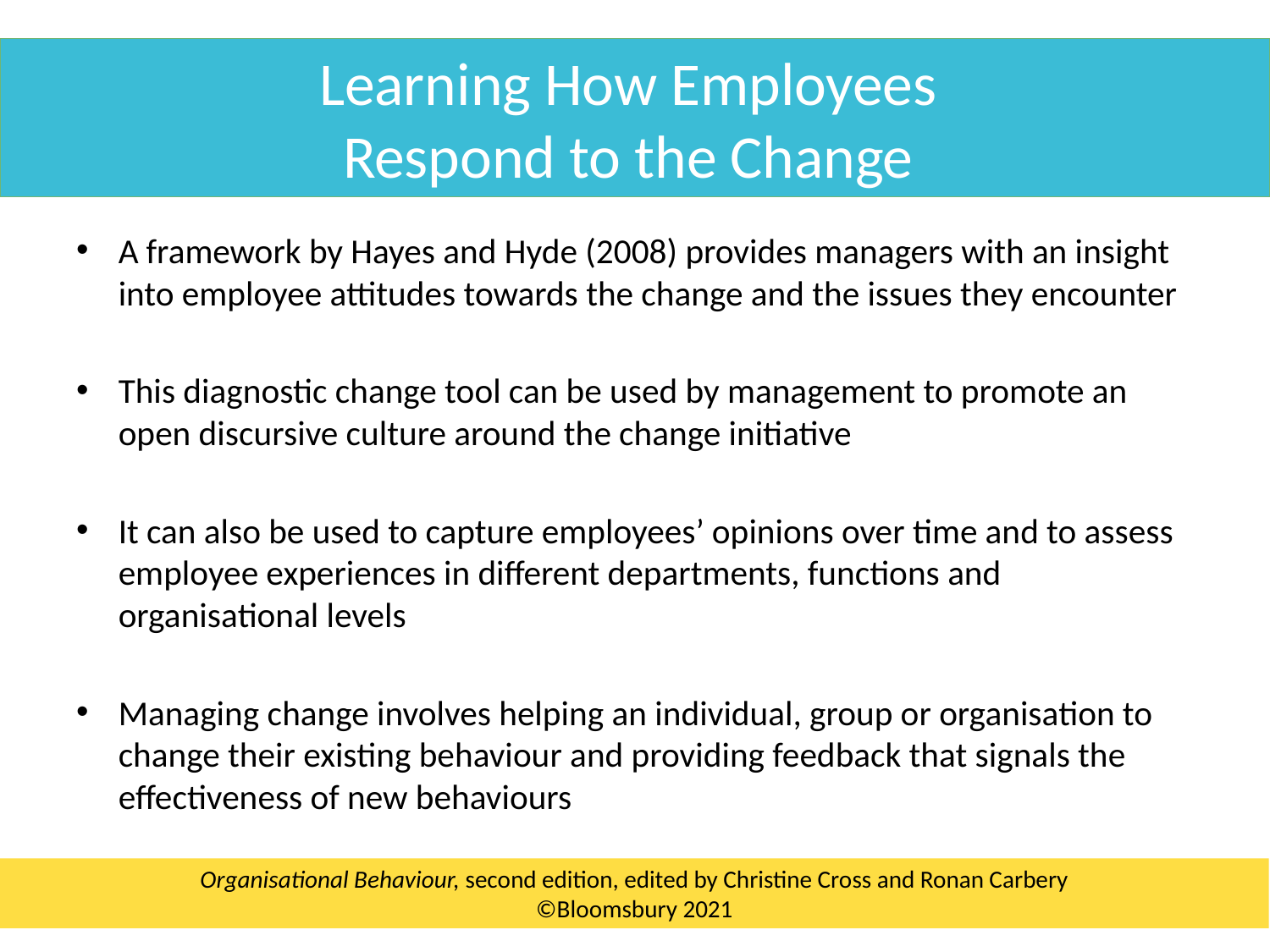

Learning How Employees
Respond to the Change
A framework by Hayes and Hyde (2008) provides managers with an insight into employee attitudes towards the change and the issues they encounter

This diagnostic change tool can be used by management to promote an open discursive culture around the change initiative

It can also be used to capture employees’ opinions over time and to assess employee experiences in different departments, functions and organisational levels

Managing change involves helping an individual, group or organisation to change their existing behaviour and providing feedback that signals the effectiveness of new behaviours